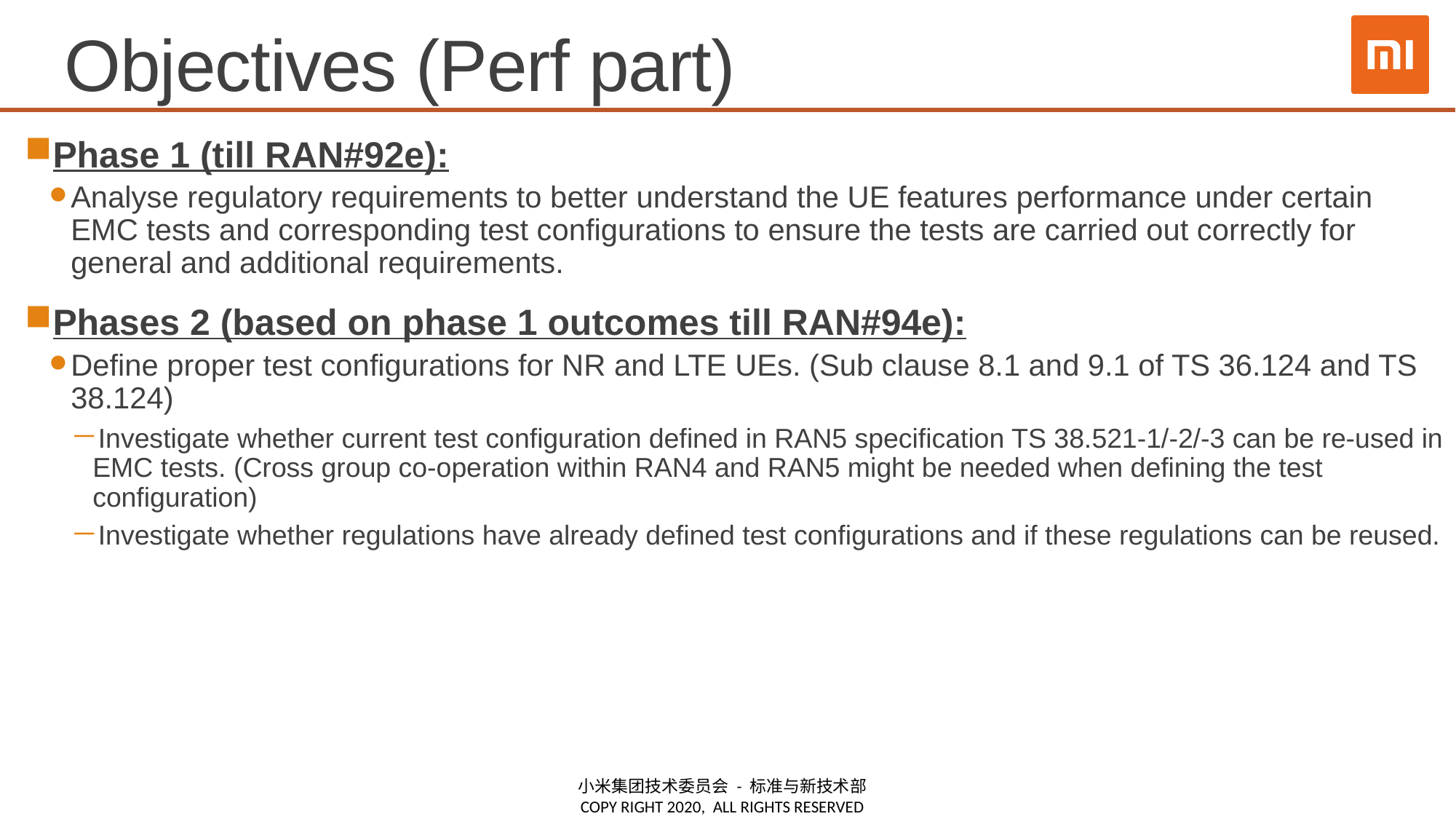

# Objectives (Perf part)
Phase 1 (till RAN#92e):
Analyse regulatory requirements to better understand the UE features performance under certain EMC tests and corresponding test configurations to ensure the tests are carried out correctly for general and additional requirements.
Phases 2 (based on phase 1 outcomes till RAN#94e):
Define proper test configurations for NR and LTE UEs. (Sub clause 8.1 and 9.1 of TS 36.124 and TS 38.124)
Investigate whether current test configuration defined in RAN5 specification TS 38.521-1/-2/-3 can be re-used in EMC tests. (Cross group co-operation within RAN4 and RAN5 might be needed when defining the test configuration)
Investigate whether regulations have already defined test configurations and if these regulations can be reused.